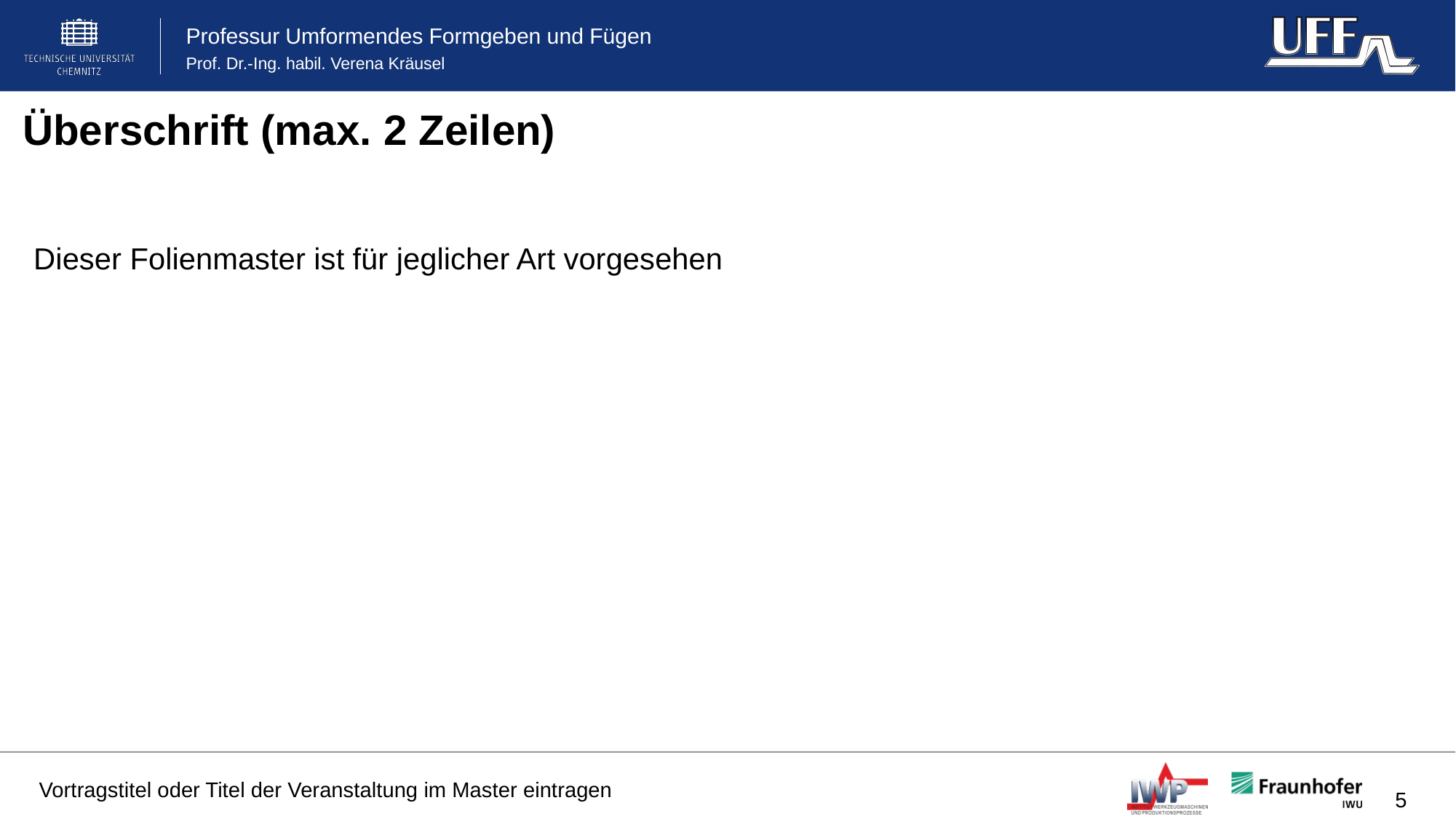

Überschrift (max. 2 Zeilen)
Dieser Folienmaster ist für jeglicher Art vorgesehen